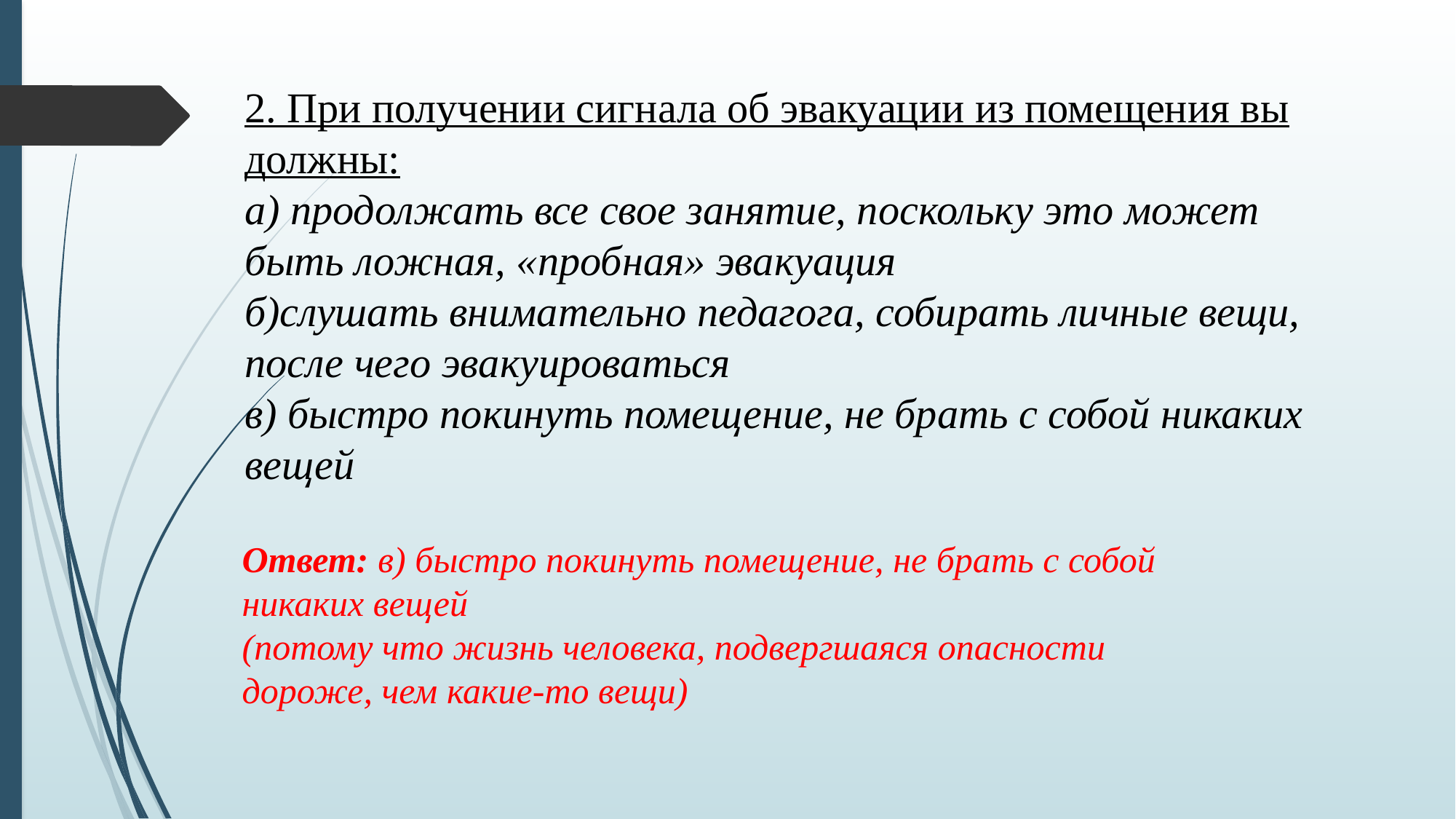

# 2. При получении сигнала об эвакуации из помещения вы должны: а) продолжать все свое занятие, поскольку это может быть ложная, «пробная» эвакуация б)слушать внимательно педагога, собирать личные вещи, после чего эвакуироваться в) быстро покинуть помещение, не брать с собой никаких вещей
Ответ: в) быстро покинуть помещение, не брать с собой никаких вещей
(потому что жизнь человека, подвергшаяся опасности дороже, чем какие-то вещи)